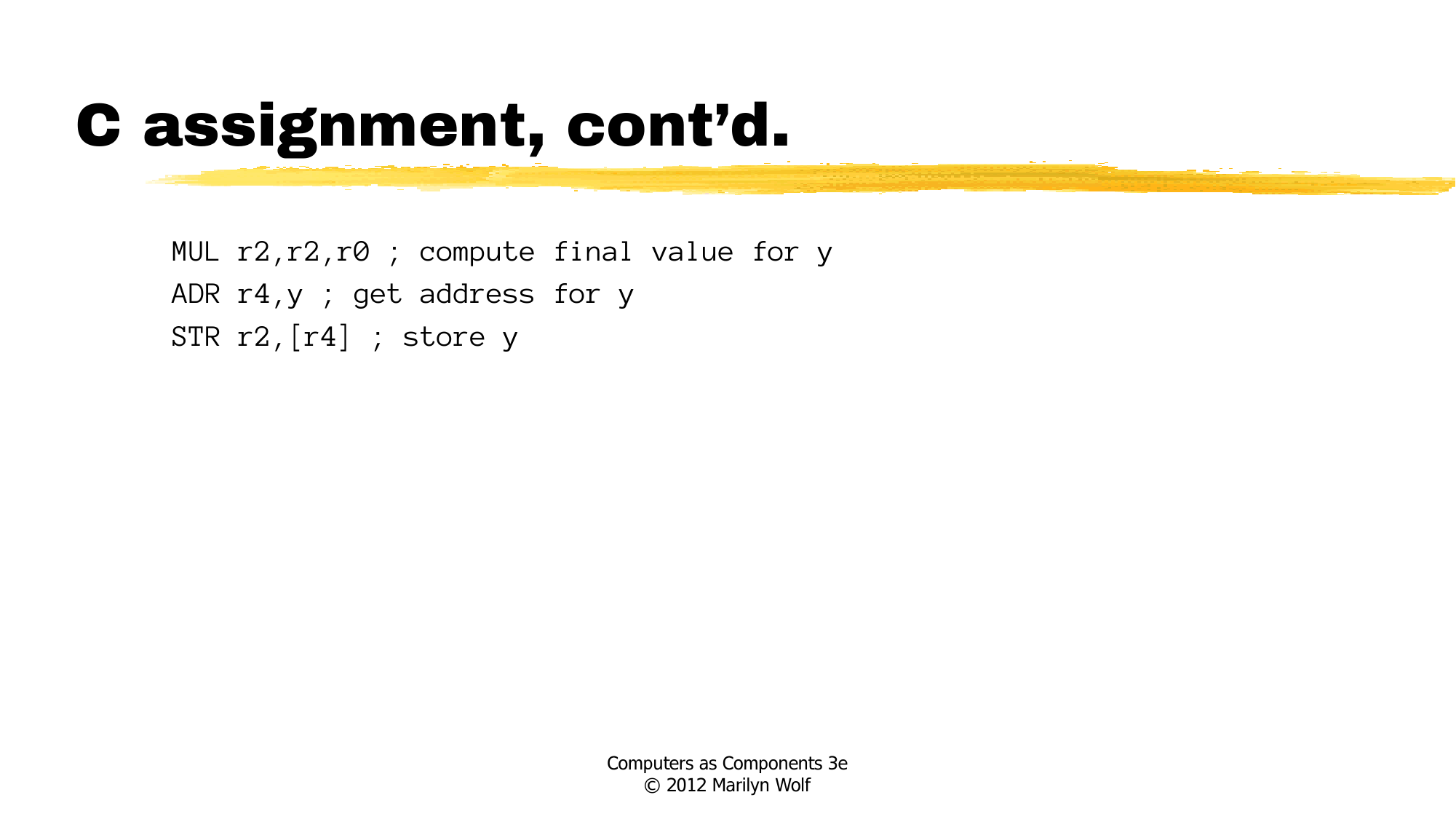

# C assignment, cont’d.
	MUL r2,r2,r0 ; compute final value for y
	ADR r4,y ; get address for y
	STR r2,[r4] ; store y